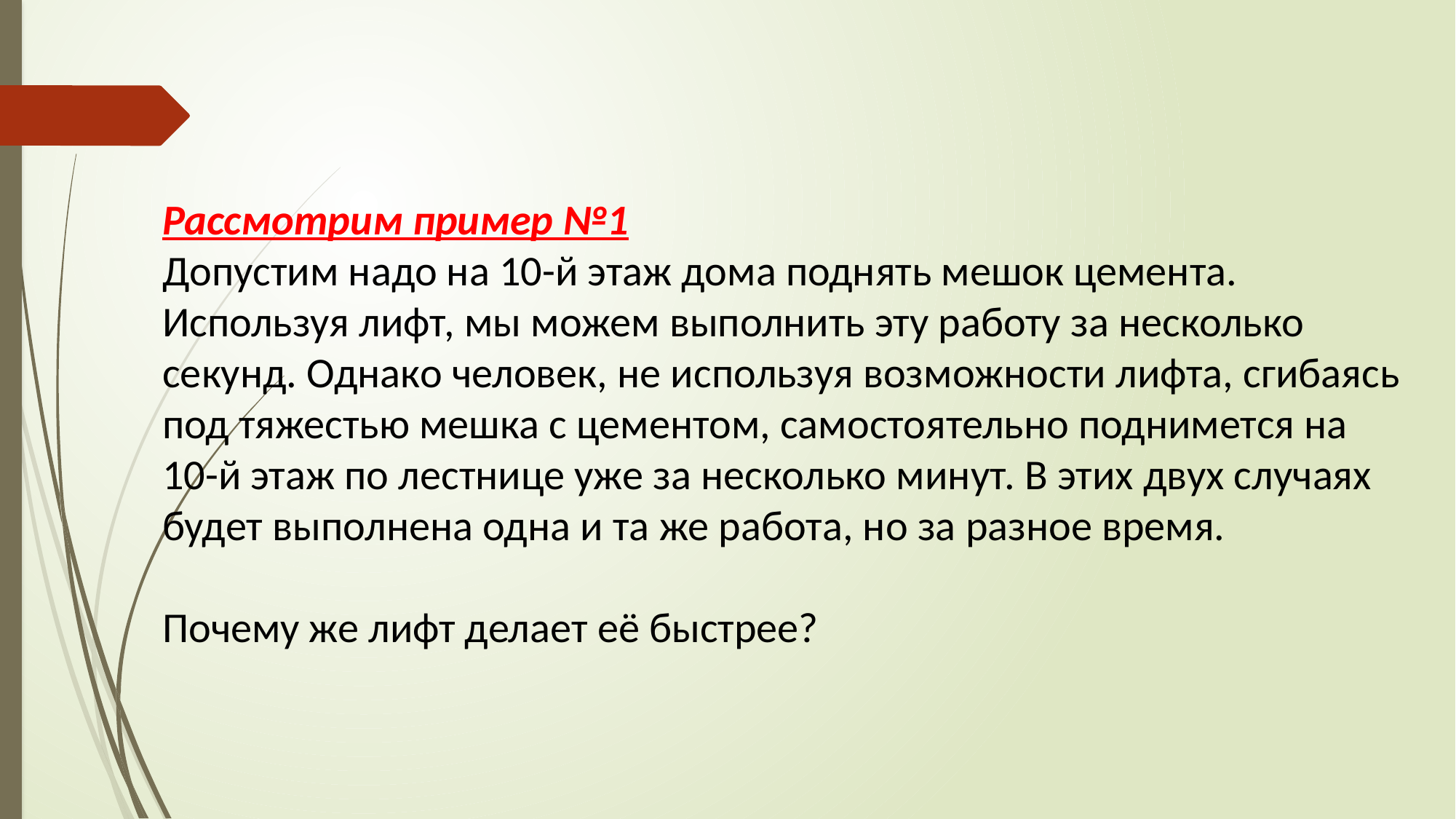

Рассмотрим пример №1
Допустим надо на 10-й этаж дома поднять мешок цемента. Используя лифт, мы можем выполнить эту работу за несколько секунд. Однако человек, не используя возможности лифта, сгибаясь под тяжестью мешка с цементом, самостоятельно поднимется на 10-й этаж по лестнице уже за несколько минут. В этих двух случаях будет выполнена одна и та же работа, но за разное время.

Почему же лифт делает её быстрее?